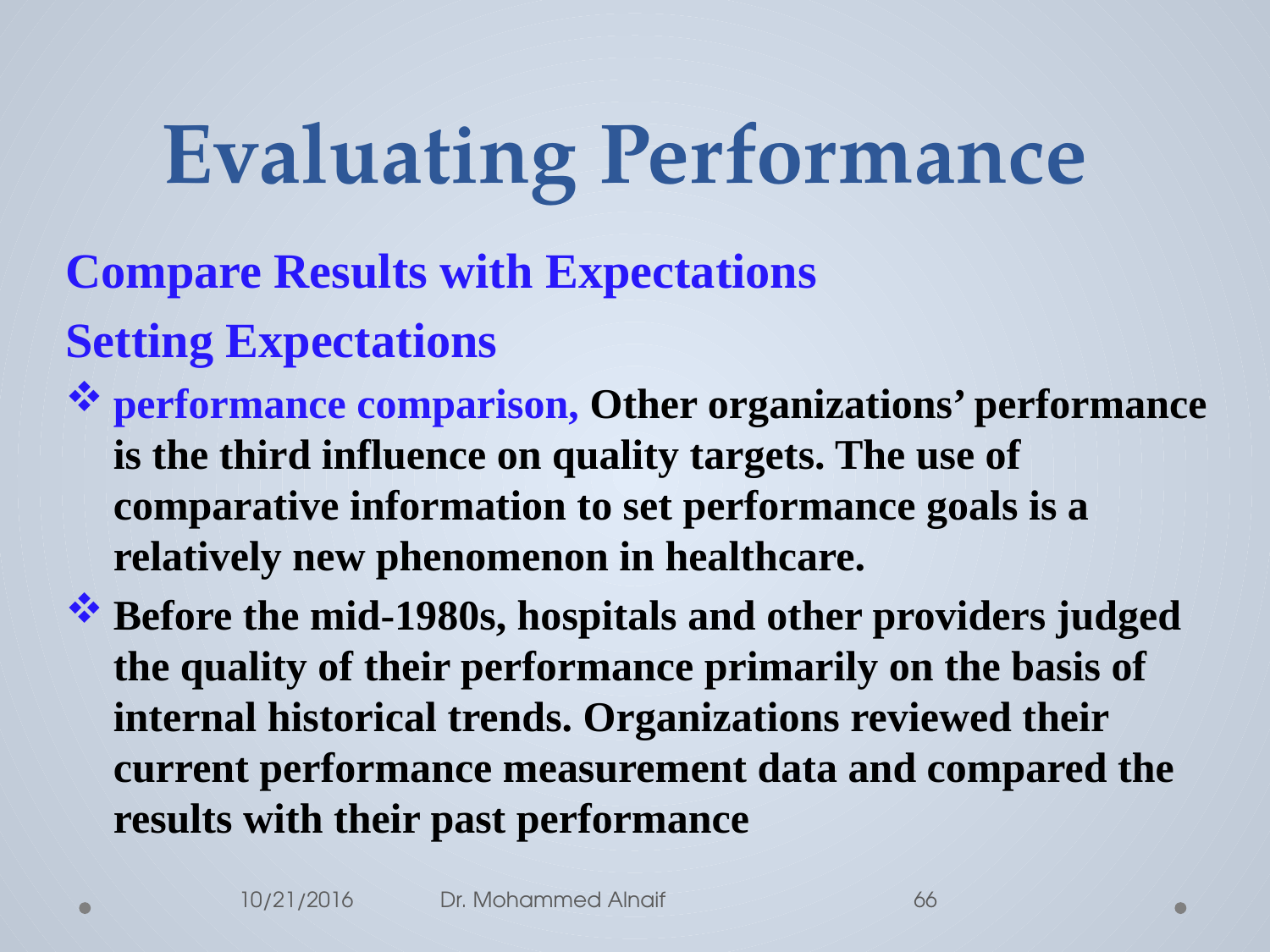

# Evaluating Performance
Compare Results with Expectations
Setting Expectations
performance comparison, Other organizations’ performance is the third influence on quality targets. The use of comparative information to set performance goals is a relatively new phenomenon in healthcare.
Before the mid-1980s, hospitals and other providers judged the quality of their performance primarily on the basis of internal historical trends. Organizations reviewed their current performance measurement data and compared the results with their past performance
10/21/2016
Dr. Mohammed Alnaif
66